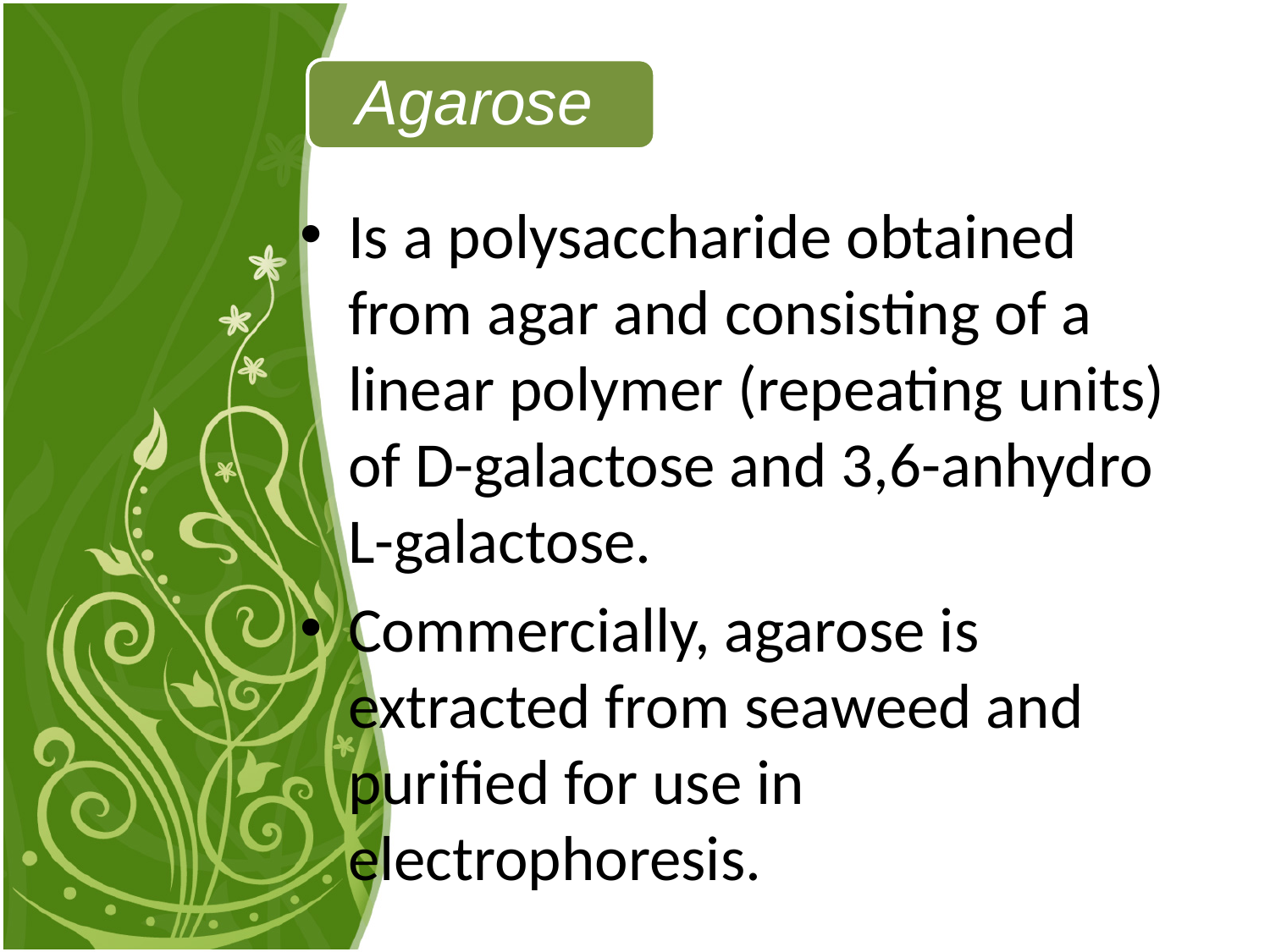

Agarose
Is a polysaccharide obtained from agar and consisting of a linear polymer (repeating units) of D-galactose and 3,6-anhydro L-galactose.
Commercially, agarose is extracted from seaweed and purified for use in   electrophoresis.